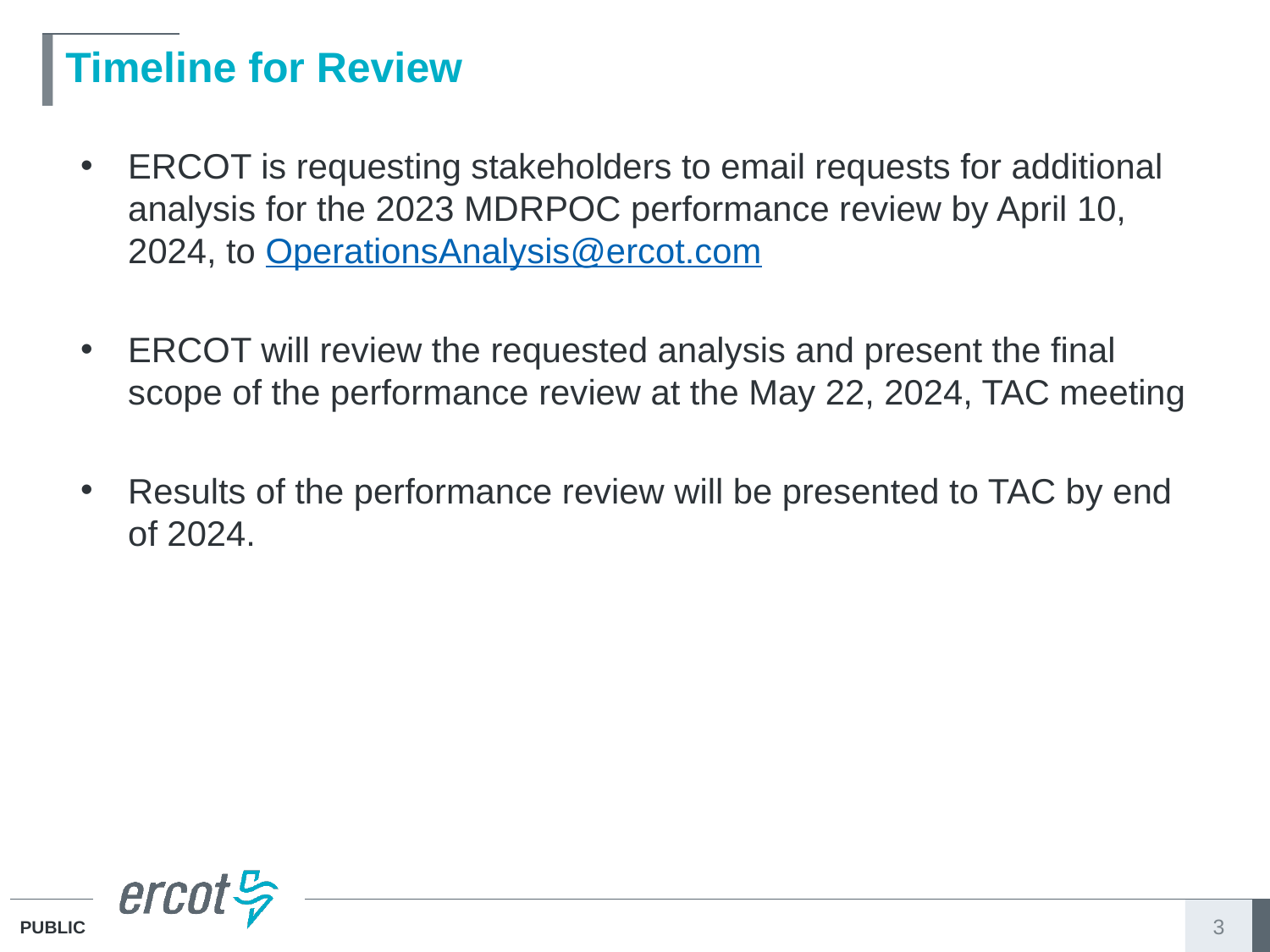

# Timeline for Review
ERCOT is requesting stakeholders to email requests for additional analysis for the 2023 MDRPOC performance review by April 10, 2024, to OperationsAnalysis@ercot.com

ERCOT will review the requested analysis and present the final scope of the performance review at the May 22, 2024, TAC meeting

Results of the performance review will be presented to TAC by end of 2024.
3